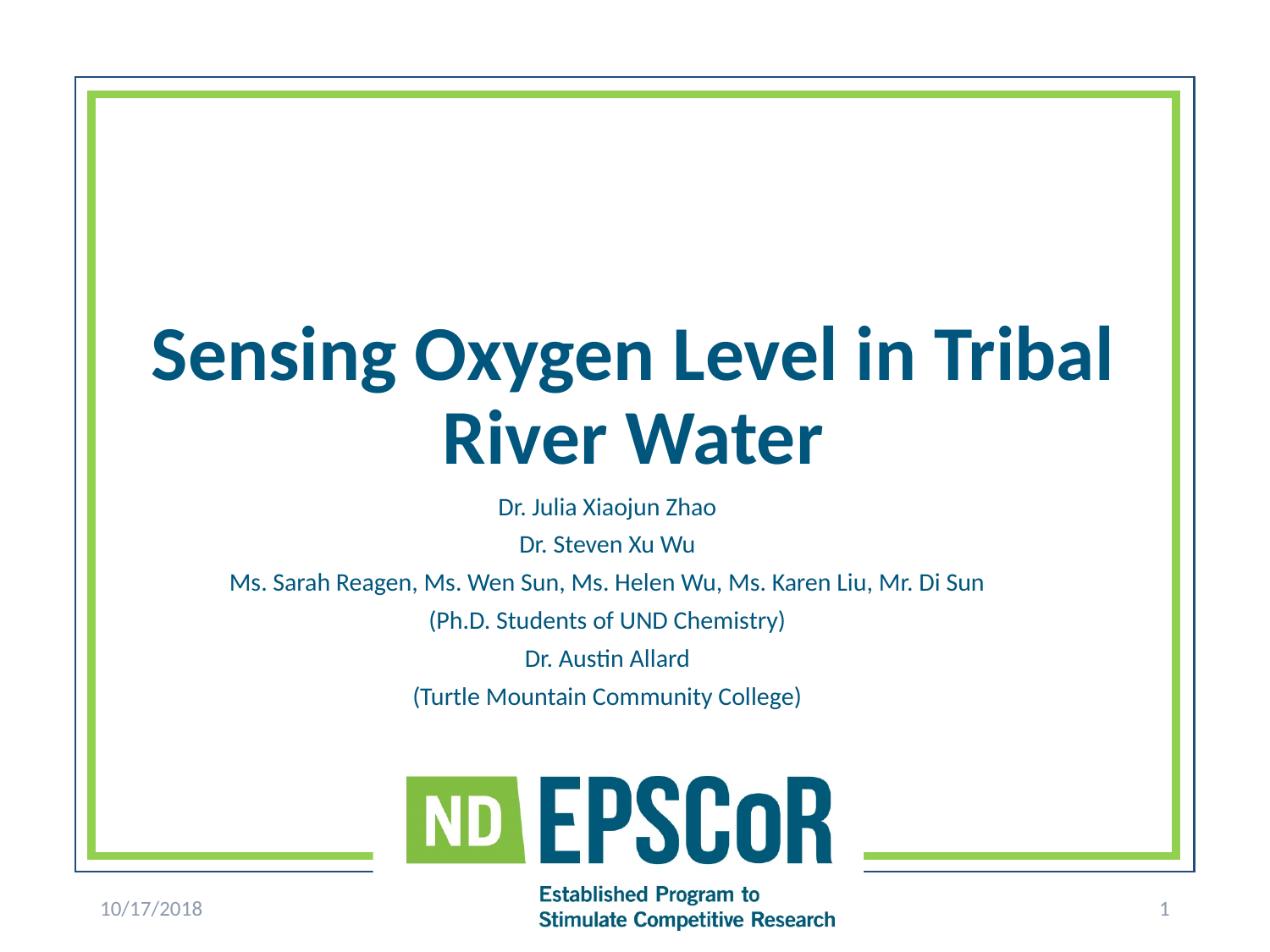

# Sensing Oxygen Level in Tribal River Water
Dr. Julia Xiaojun Zhao
Dr. Steven Xu Wu
Ms. Sarah Reagen, Ms. Wen Sun, Ms. Helen Wu, Ms. Karen Liu, Mr. Di Sun
(Ph.D. Students of UND Chemistry)
Dr. Austin Allard
(Turtle Mountain Community College)

10/17/2018
1